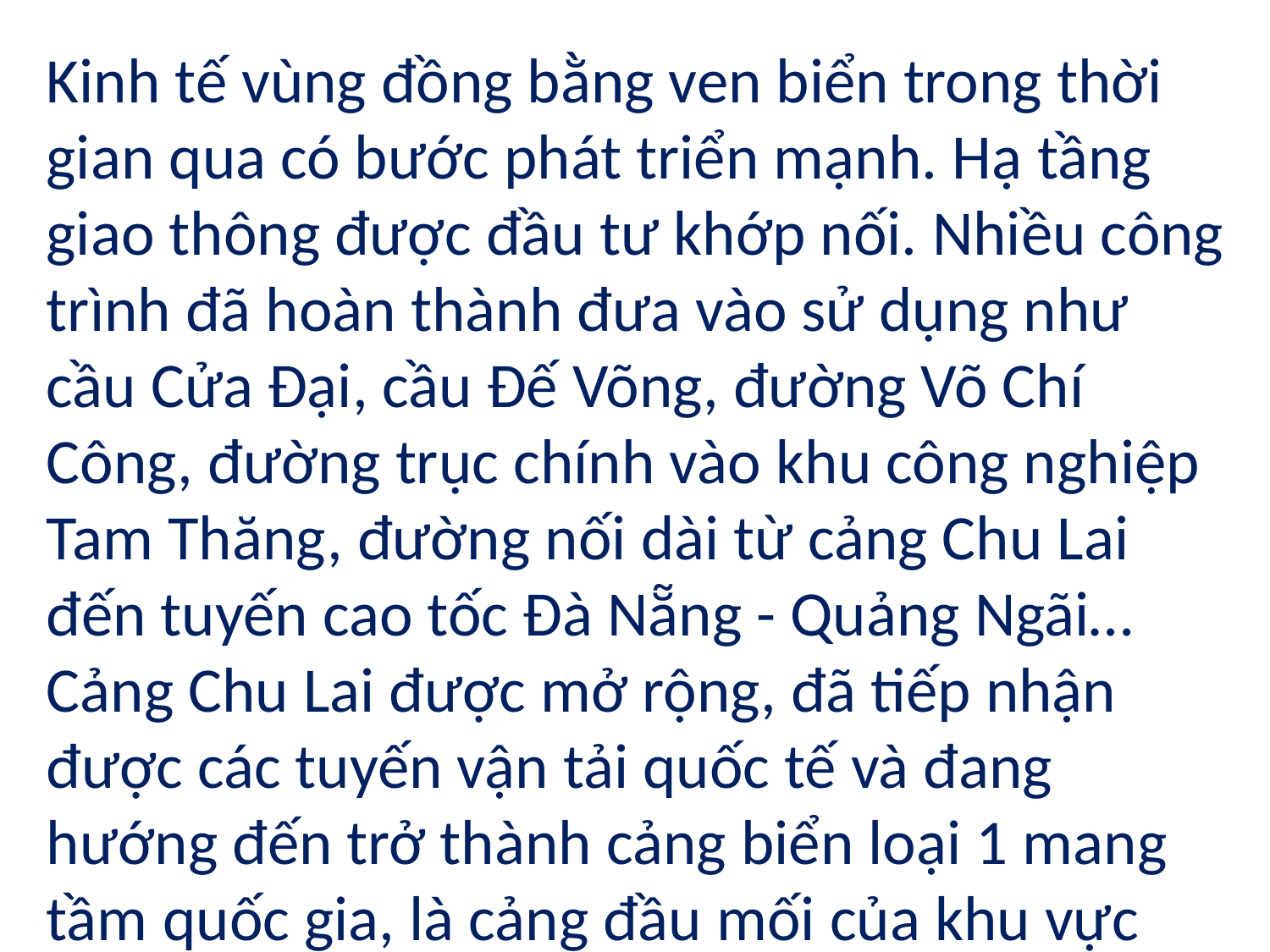

Kinh tế vùng đồng bằng ven biển trong thời gian qua có bước phát triển mạnh. Hạ tầng giao thông được đầu tư khớp nối. Nhiều công trình đã hoàn thành đưa vào sử dụng như cầu Cửa Đại, cầu Đế Võng, đường Võ Chí Công, đường trục chính vào khu công nghiệp Tam Thăng, đường nối dài từ cảng Chu Lai đến tuyến cao tốc Đà Nẵng - Quảng Ngãi… Cảng Chu Lai được mở rộng, đã tiếp nhận được các tuyến vận tải quốc tế và đang hướng đến trở thành cảng biển loại 1 mang tầm quốc gia, là cảng đầu mối của khu vực miền Trung.